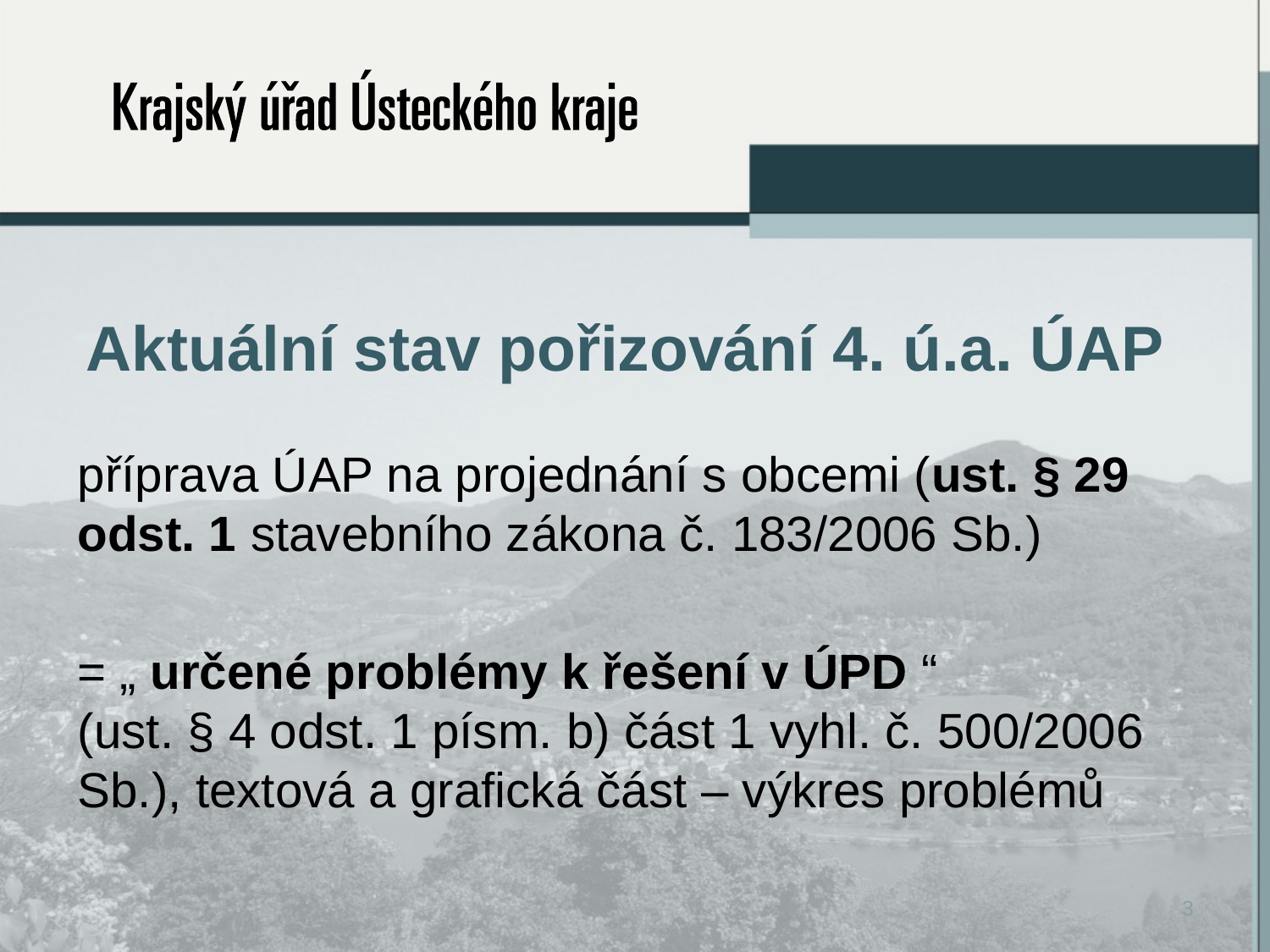

# Aktuální stav pořizování 4. ú.a. ÚAP
příprava ÚAP na projednání s obcemi (ust. § 29 odst. 1 stavebního zákona č. 183/2006 Sb.)

= „ určené problémy k řešení v ÚPD “
(ust. § 4 odst. 1 písm. b) část 1 vyhl. č. 500/2006 Sb.), textová a grafická část – výkres problémů

3